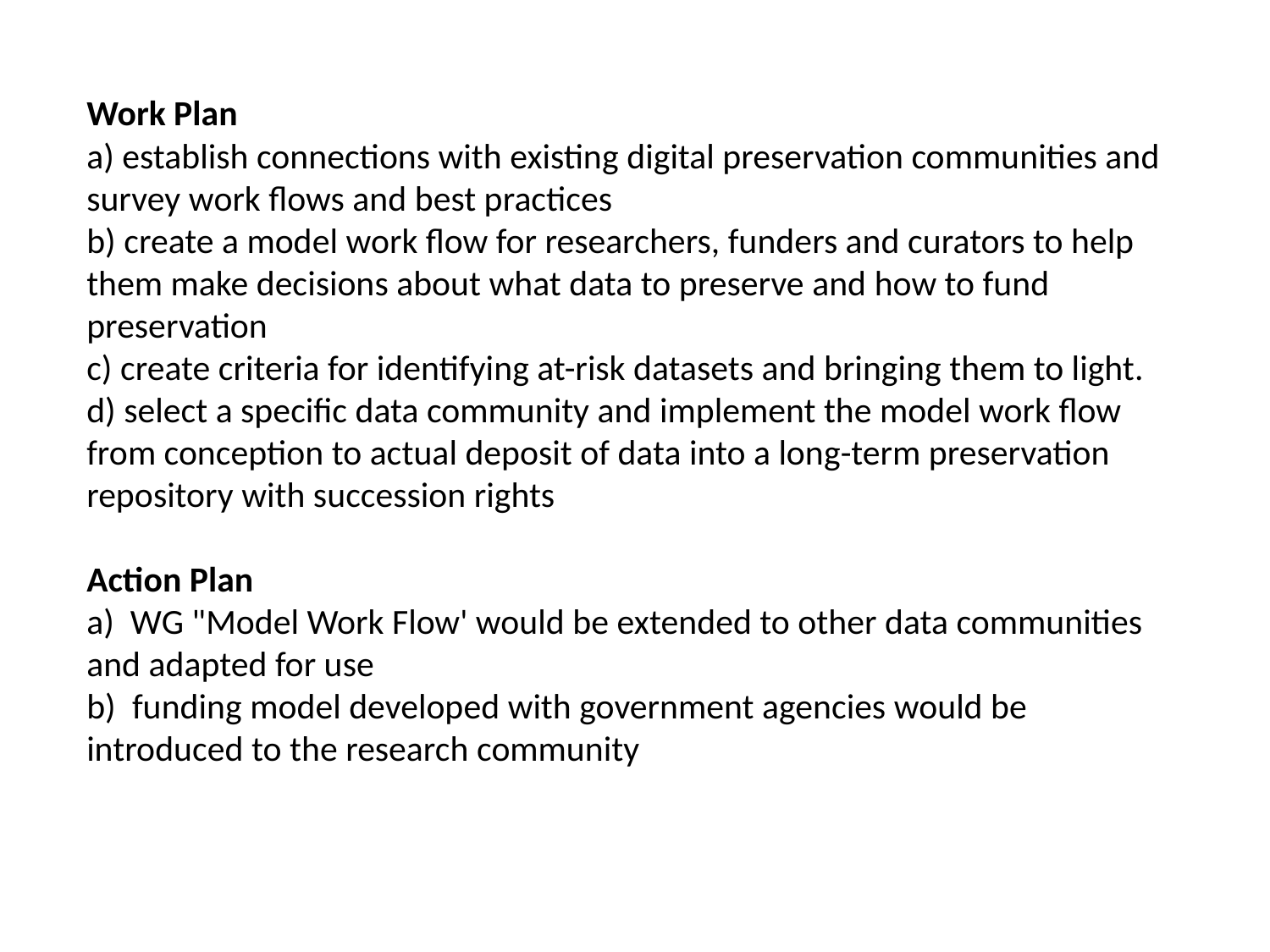

Work Plan
a) establish connections with existing digital preservation communities and survey work flows and best practices
b) create a model work flow for researchers, funders and curators to help them make decisions about what data to preserve and how to fund preservation
c) create criteria for identifying at-risk datasets and bringing them to light.
d) select a specific data community and implement the model work flow from conception to actual deposit of data into a long-term preservation repository with succession rights

Action Plan
a)  WG "Model Work Flow' would be extended to other data communities and adapted for use
b)  funding model developed with government agencies would be introduced to the research community